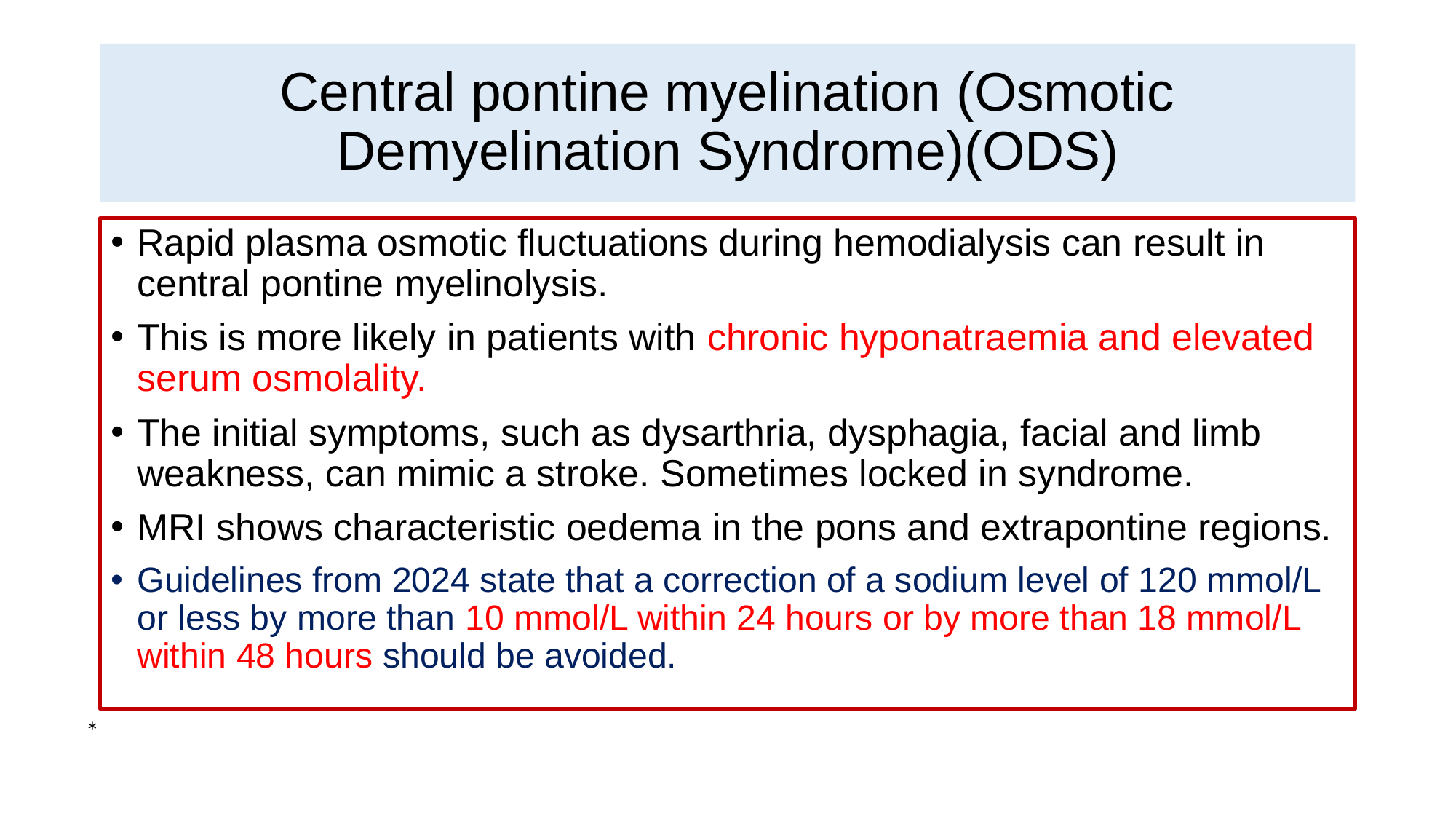

# Central pontine myelination (Osmotic Demyelination Syndrome)(ODS)
Rapid plasma osmotic fluctuations during hemodialysis can result in central pontine myelinolysis.
This is more likely in patients with chronic hyponatraemia and elevated serum osmolality.
The initial symptoms, such as dysarthria, dysphagia, facial and limb weakness, can mimic a stroke. Sometimes locked in syndrome.
MRI shows characteristic oedema in the pons and extrapontine regions.
Guidelines from 2024 state that a correction of a sodium level of 120 mmol/L or less by more than 10 mmol/L within 24 hours or by more than 18 mmol/L within 48 hours should be avoided.

*